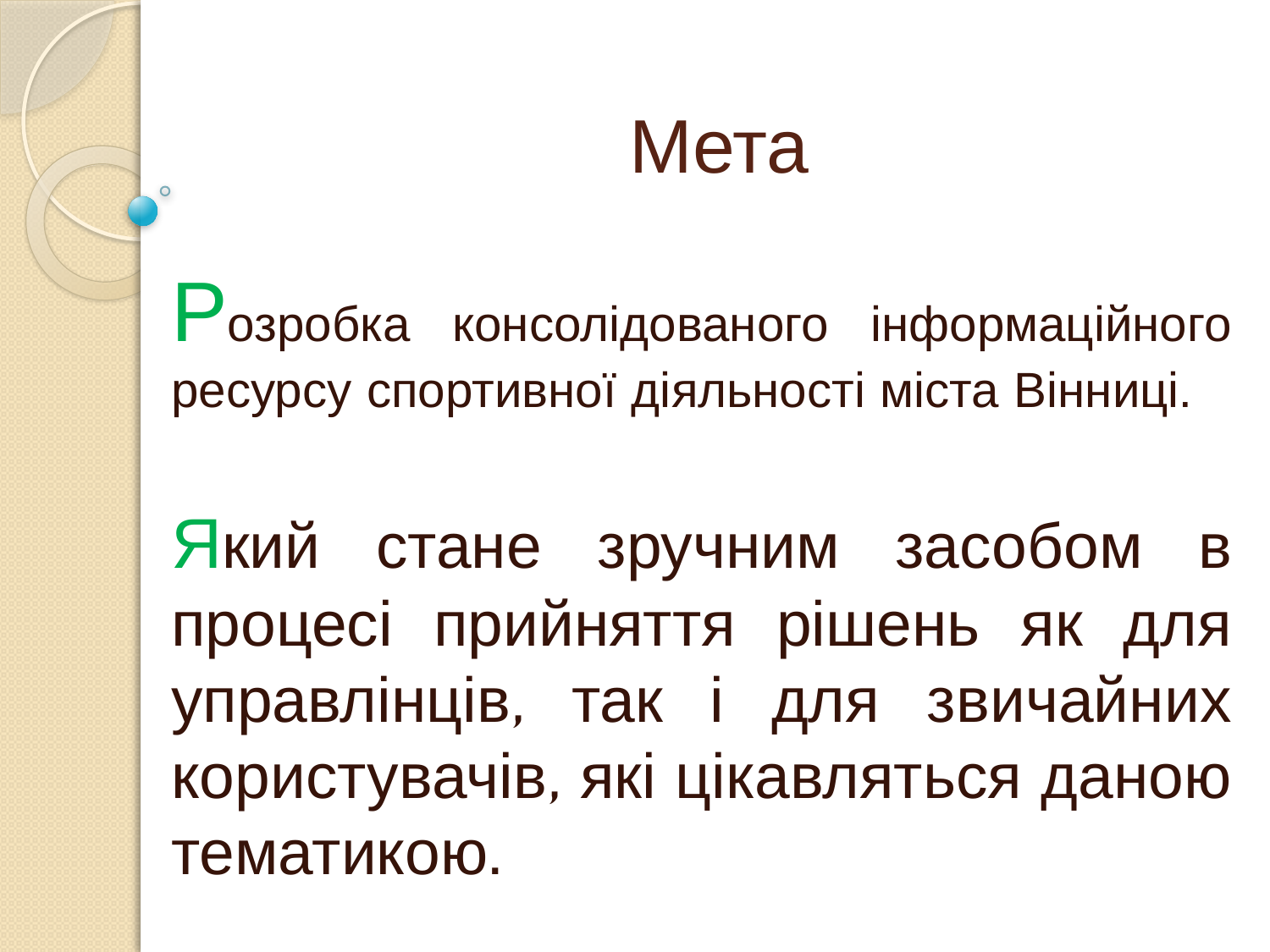

# Мета
Розробка консолідованого інформаційного ресурсу спортивної діяльності міста Вінниці.

Який стане зручним засобом в процесі прийняття рішень як для управлінців, так і для звичайних користувачів, які цікавляться даною тематикою.